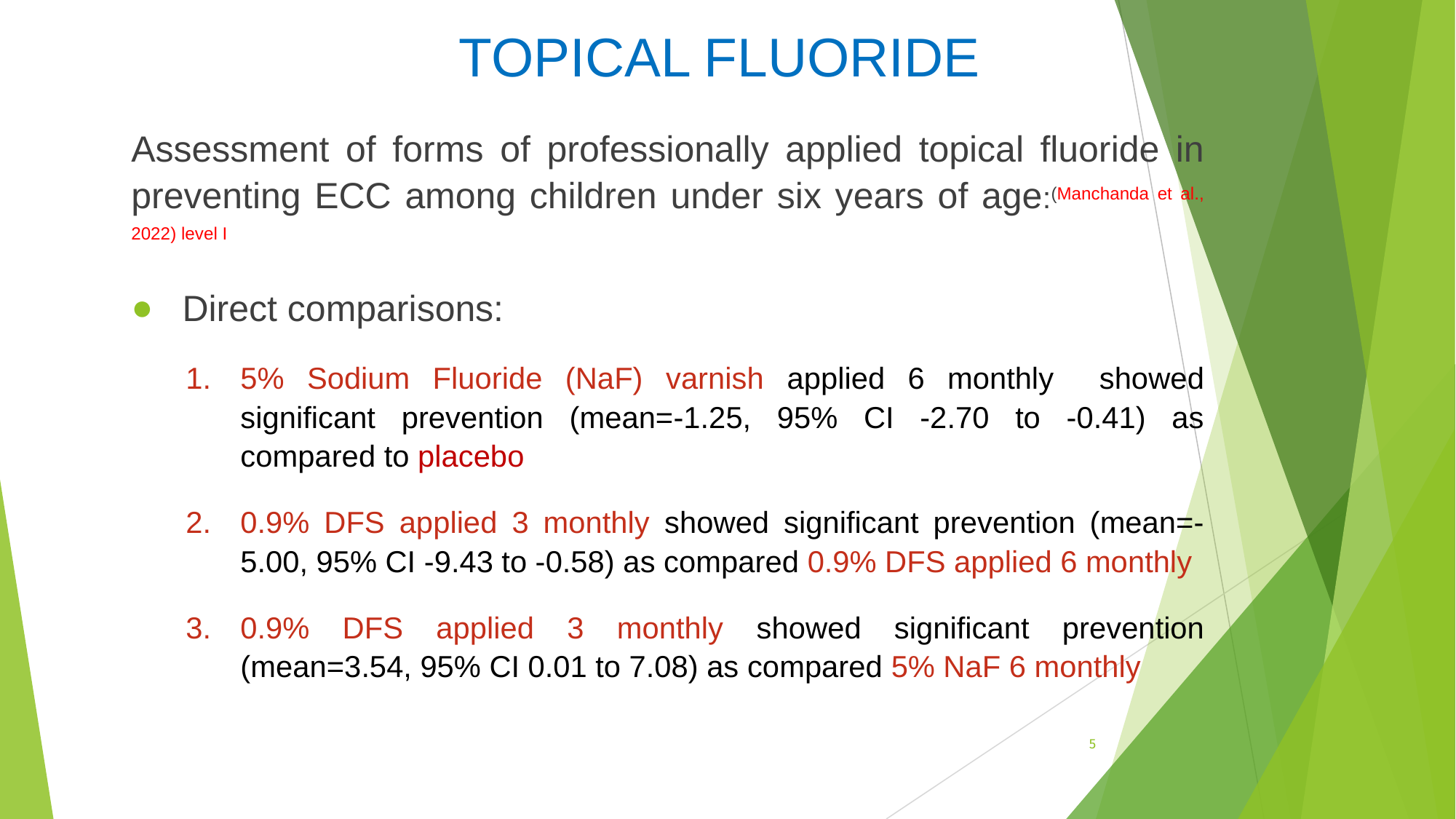

# TOPICAL FLUORIDE
Assessment of forms of professionally applied topical fluoride in preventing ECC among children under six years of age:(Manchanda et al., 2022) level I
 Direct comparisons:
5% Sodium Fluoride (NaF) varnish applied 6 monthly  showed significant prevention (mean=-1.25, 95% CI -2.70 to -0.41) as compared to placebo
0.9% DFS applied 3 monthly showed significant prevention (mean=-5.00, 95% CI -9.43 to -0.58) as compared 0.9% DFS applied 6 monthly
0.9% DFS applied 3 monthly showed significant prevention (mean=3.54, 95% CI 0.01 to 7.08) as compared 5% NaF 6 monthly

5